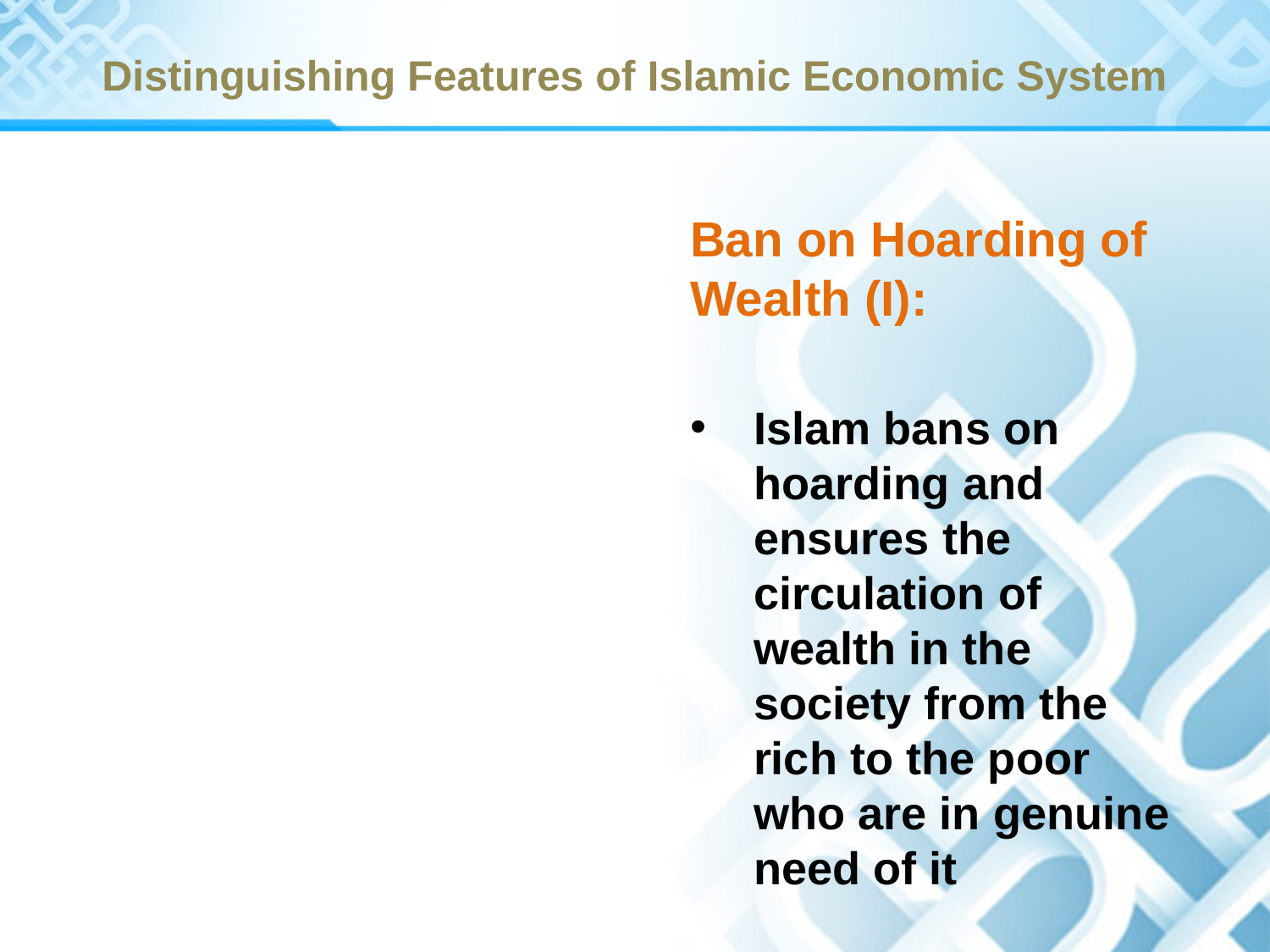

Distinguishing Features of Islamic Economic System
Ban on Hoarding of Wealth (I):

Islam bans on hoarding and ensures the circulation of wealth in the society from the rich to the poor who are in genuine need of it